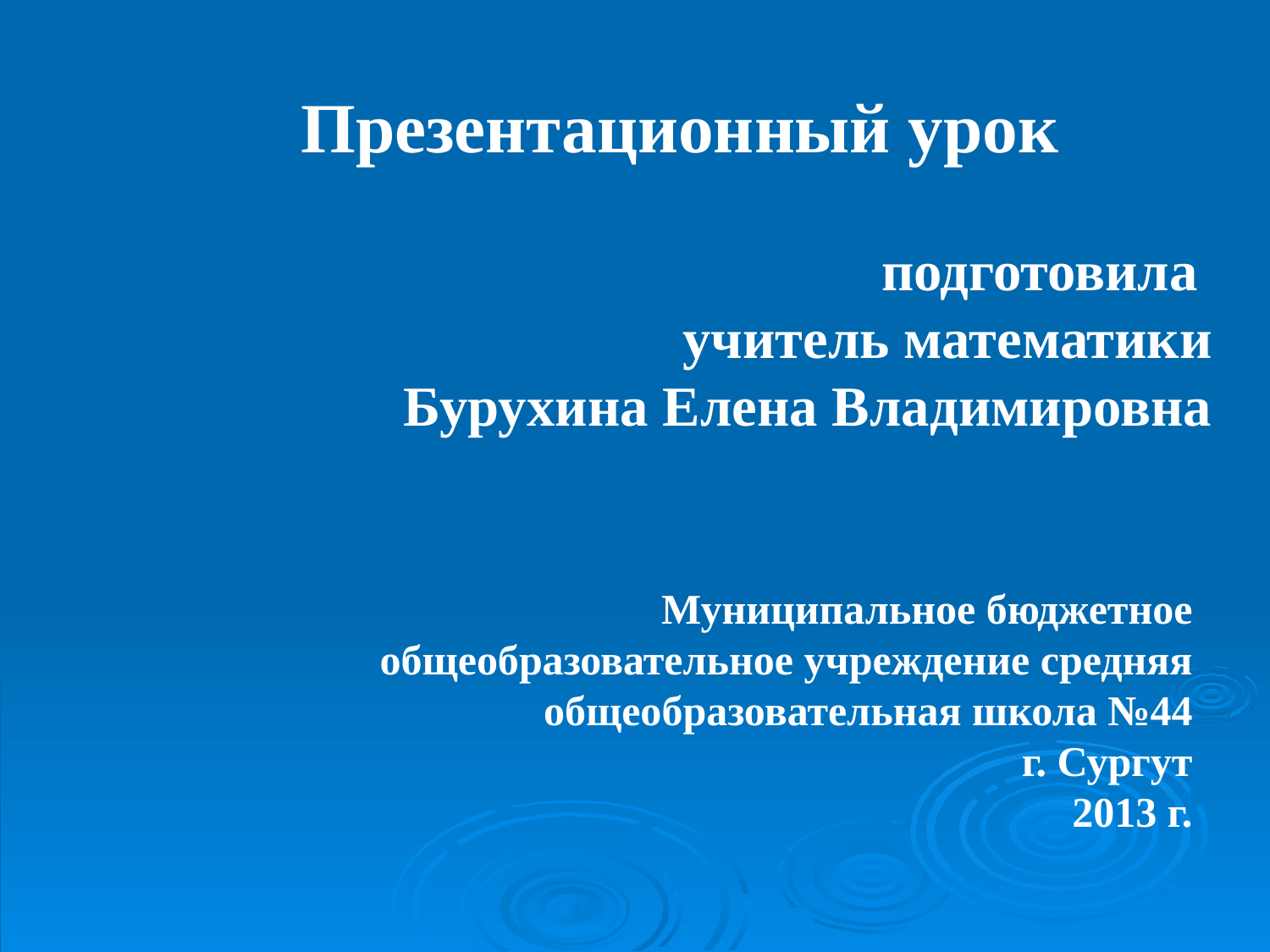

Презентационный урок

подготовила
учитель математики
Бурухина Елена Владимировна

Муниципальное бюджетное общеобразовательное учреждение средняя общеобразовательная школа №44
г. Сургут
2013 г.